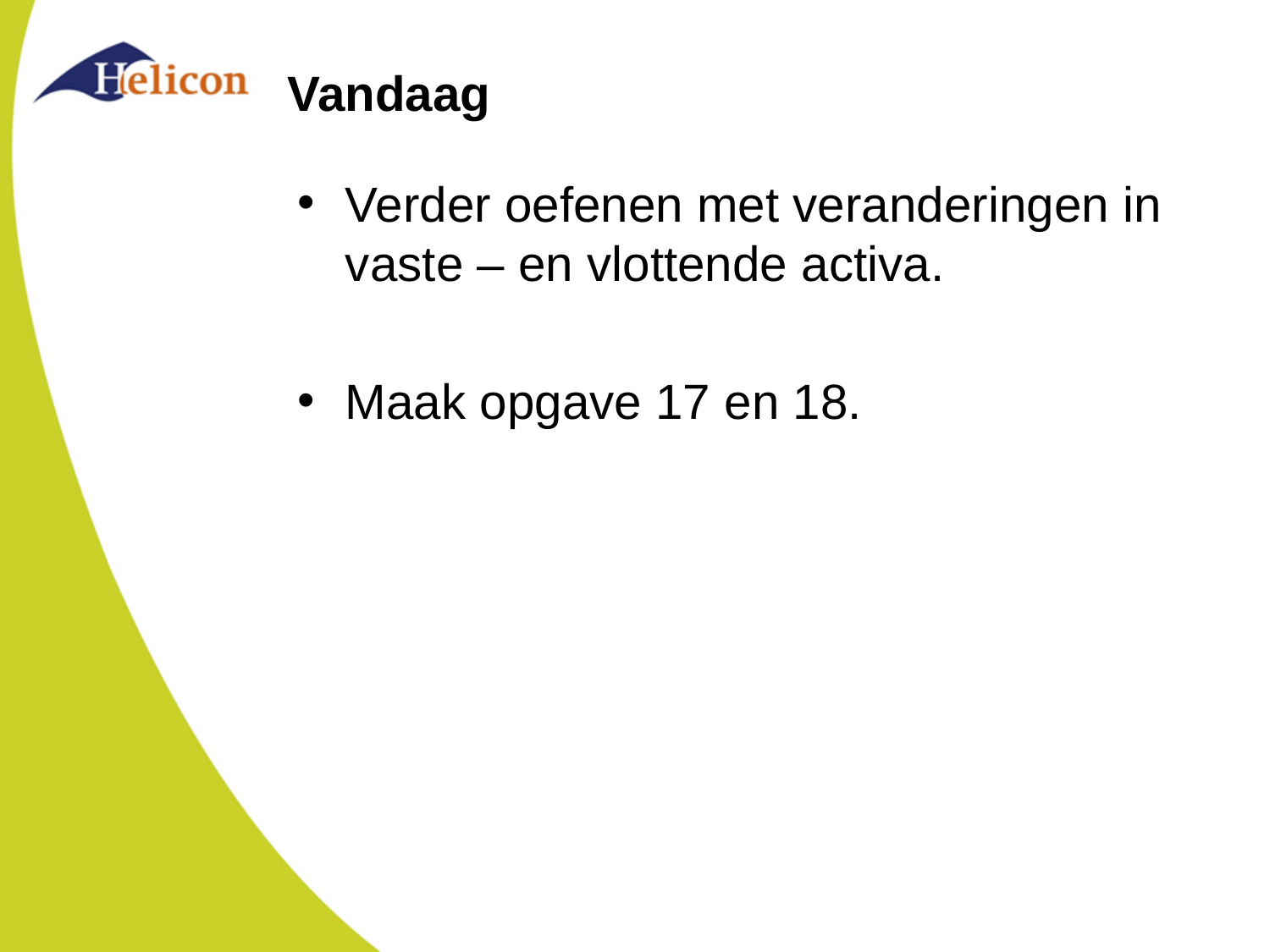

# Vandaag
Verder oefenen met veranderingen in vaste – en vlottende activa.

Maak opgave 17 en 18.